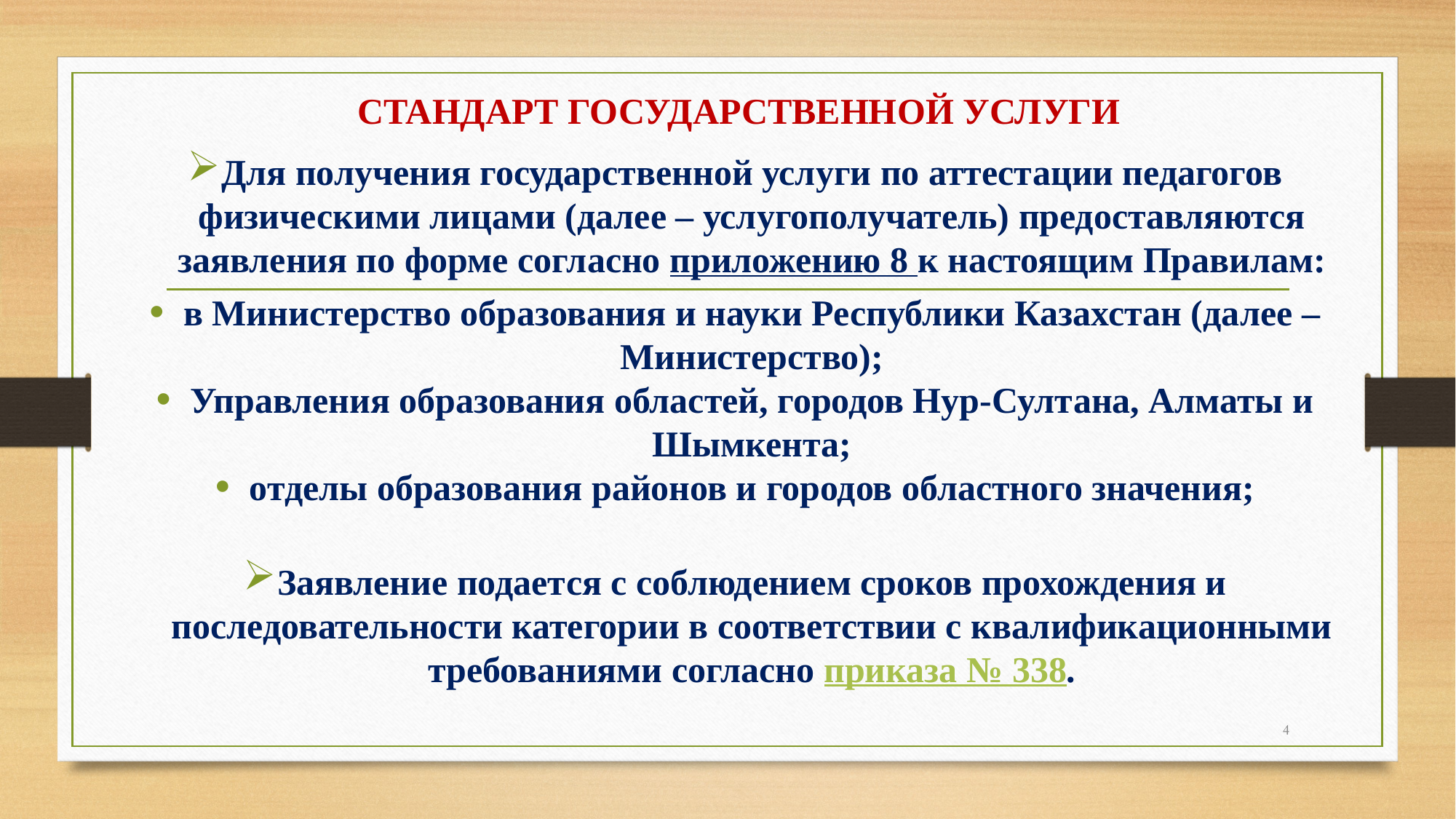

# СТАНДАРТ ГОСУДАРСТВЕННОЙ УСЛУГИ
Для получения государственной услуги по аттестации педагогов физическими лицами (далее – услугополучатель) предоставляются заявления по форме согласно приложению 8 к настоящим Правилам:
в Министерство образования и науки Республики Казахстан (далее – Министерство);
Управления образования областей, городов Нур-Султана, Алматы и Шымкента;
отделы образования районов и городов областного значения;

Заявление подается с соблюдением сроков прохождения и последовательности категории в соответствии с квалификационными требованиями согласно приказа № 338.
4